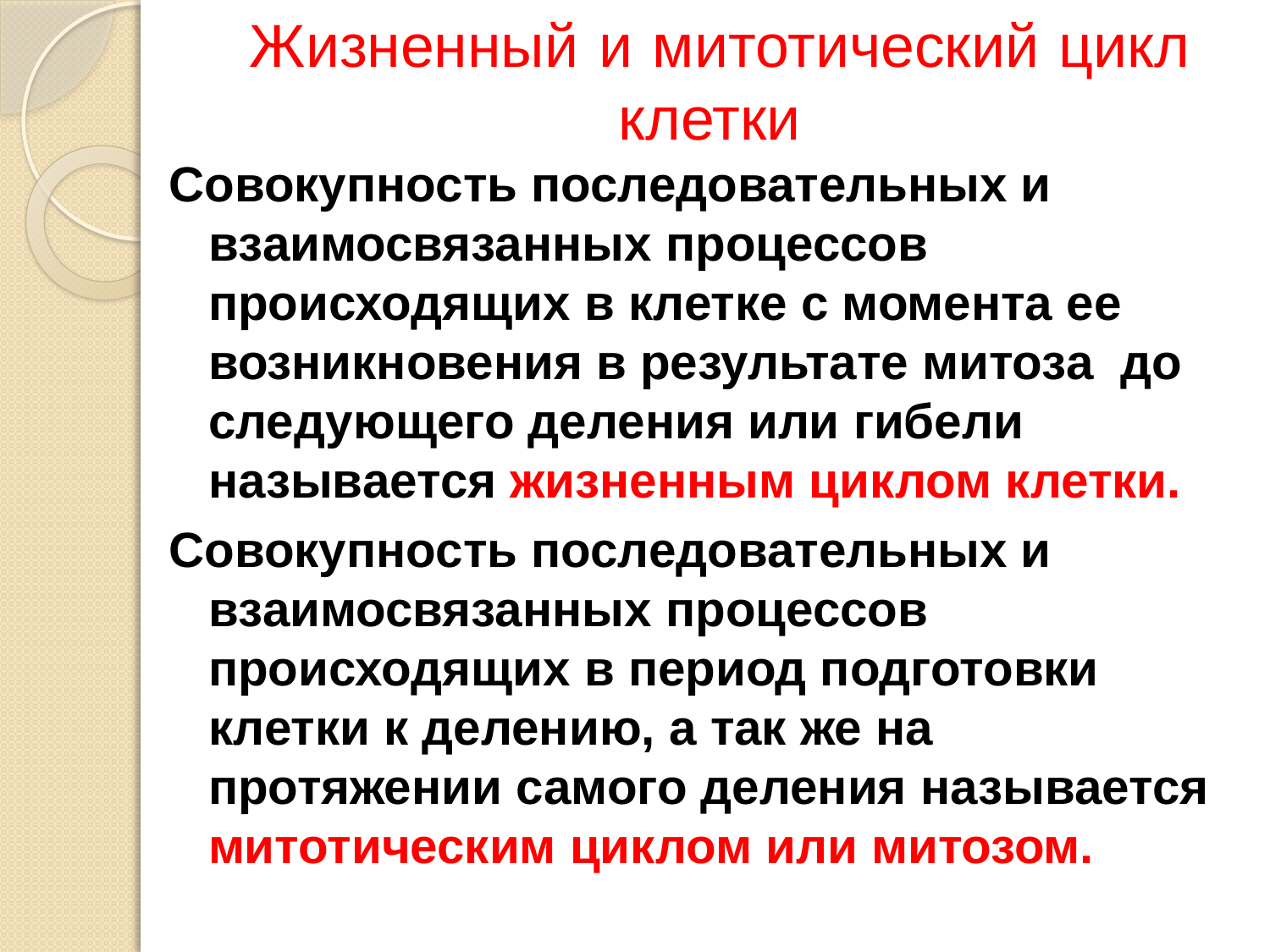

# Жизненный и митотический цикл клетки
Совокупность последовательных и взаимосвязанных процессов происходящих в клетке с момента ее возникновения в результате митоза  до следующего деления или гибели называется жизненным циклом клетки.
Совокупность последовательных и взаимосвязанных процессов происходящих в период подготовки клетки к делению, а так же на протяжении самого деления называется митотическим циклом или митозом.